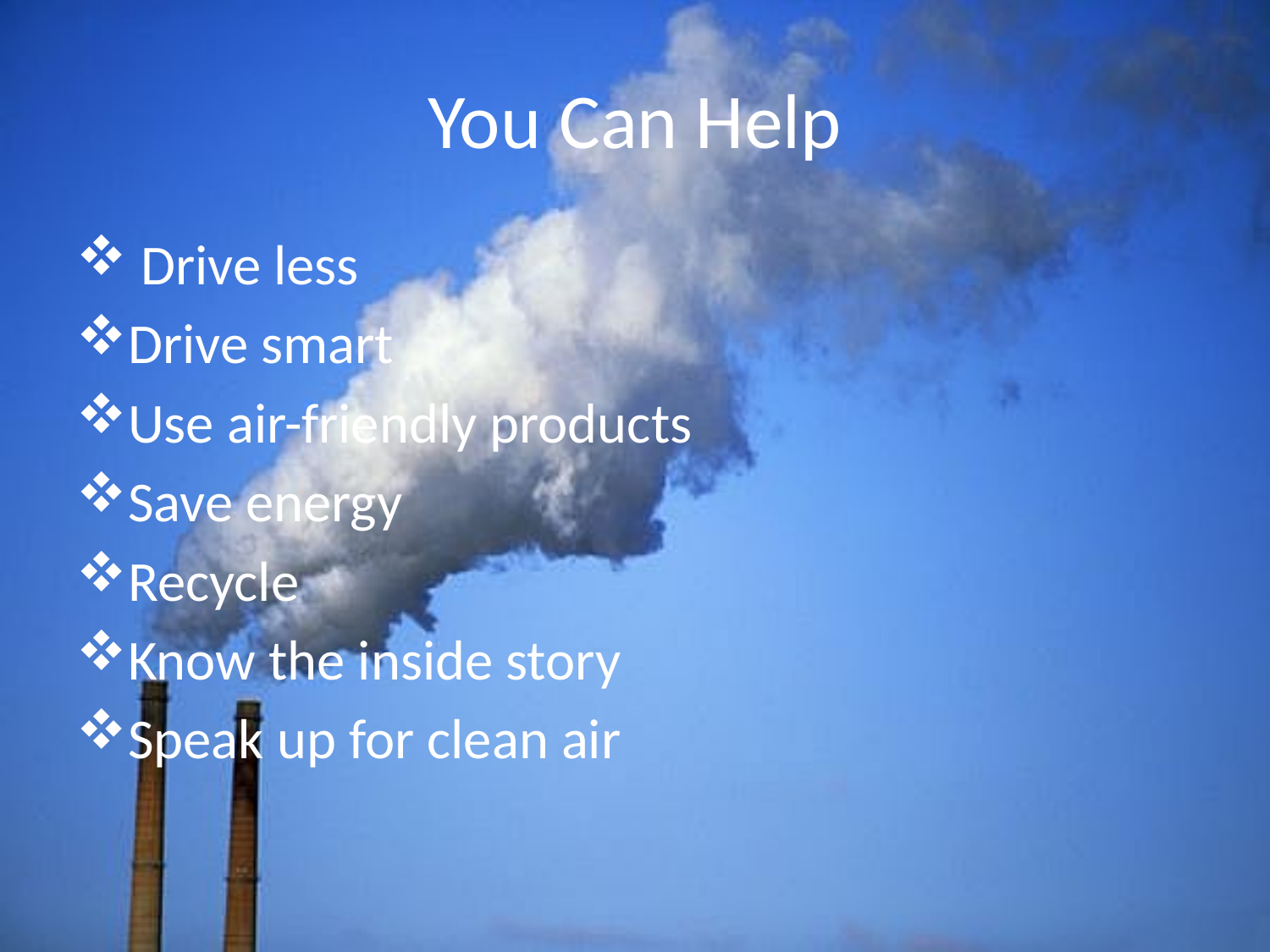

# You Can Help
 Drive less
Drive smart
Use air-friendly products
Save energy
Recycle
Know the inside story
Speak up for clean air